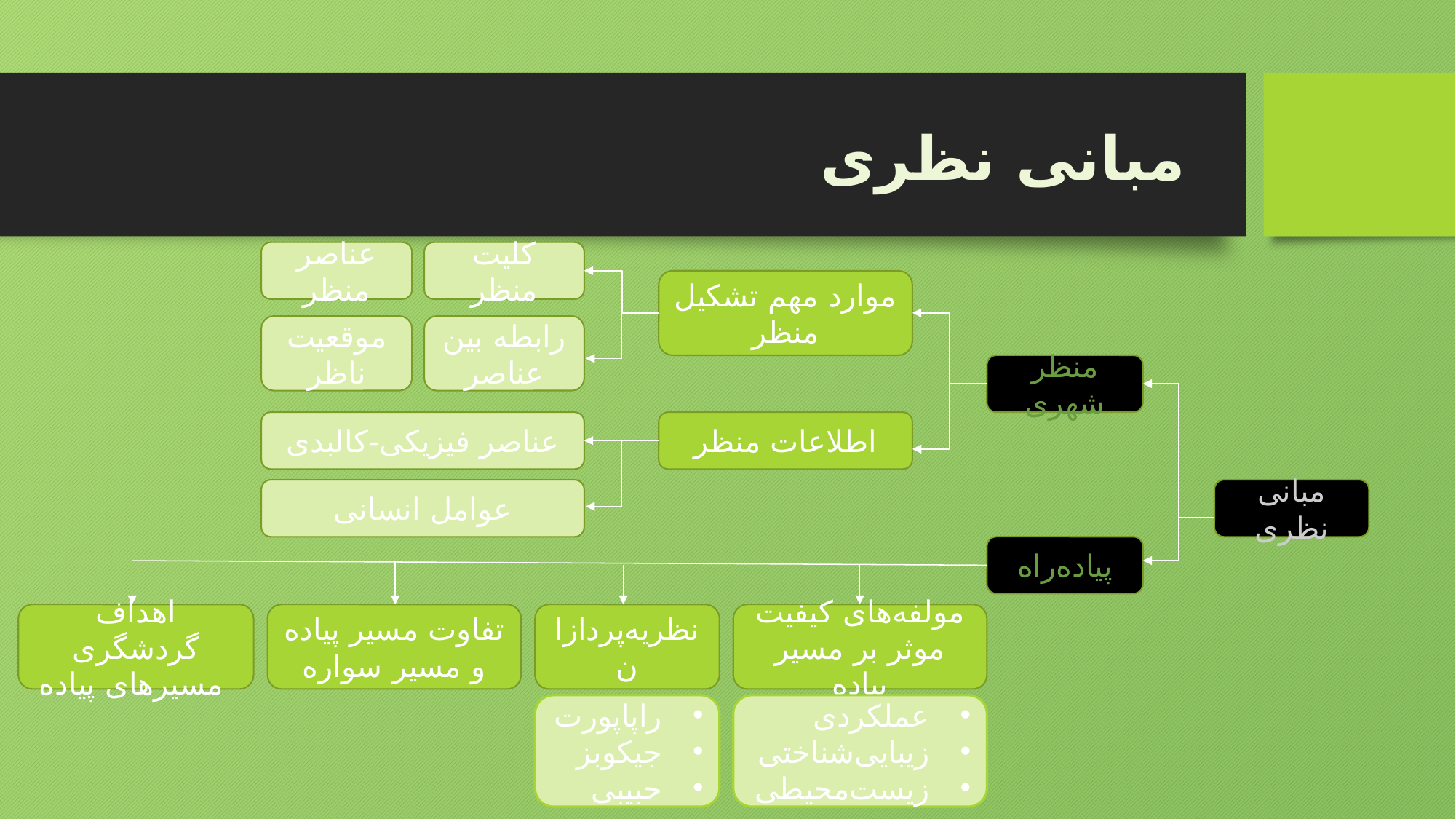

مبانی نظری
عناصر منظر
کلیت منظر
موارد مهم تشکیل منظر
موقعیت ناظر
رابطه بین عناصر
منظر شهری
عناصر فیزیکی-کالبدی
اطلاعات منظر
عوامل انسانی
مبانی نظری
پیاده‌راه
اهداف گردشگری مسیرهای پیاده
تفاوت مسیر پیاده و مسیر سواره
نظریه‌پردازان
مولفه‌های کیفیت موثر بر مسیر پیاده
راپاپورت
جیکوبز
حبیبی
عملکردی
زیبایی‌شناختی
زیست‌محیطی